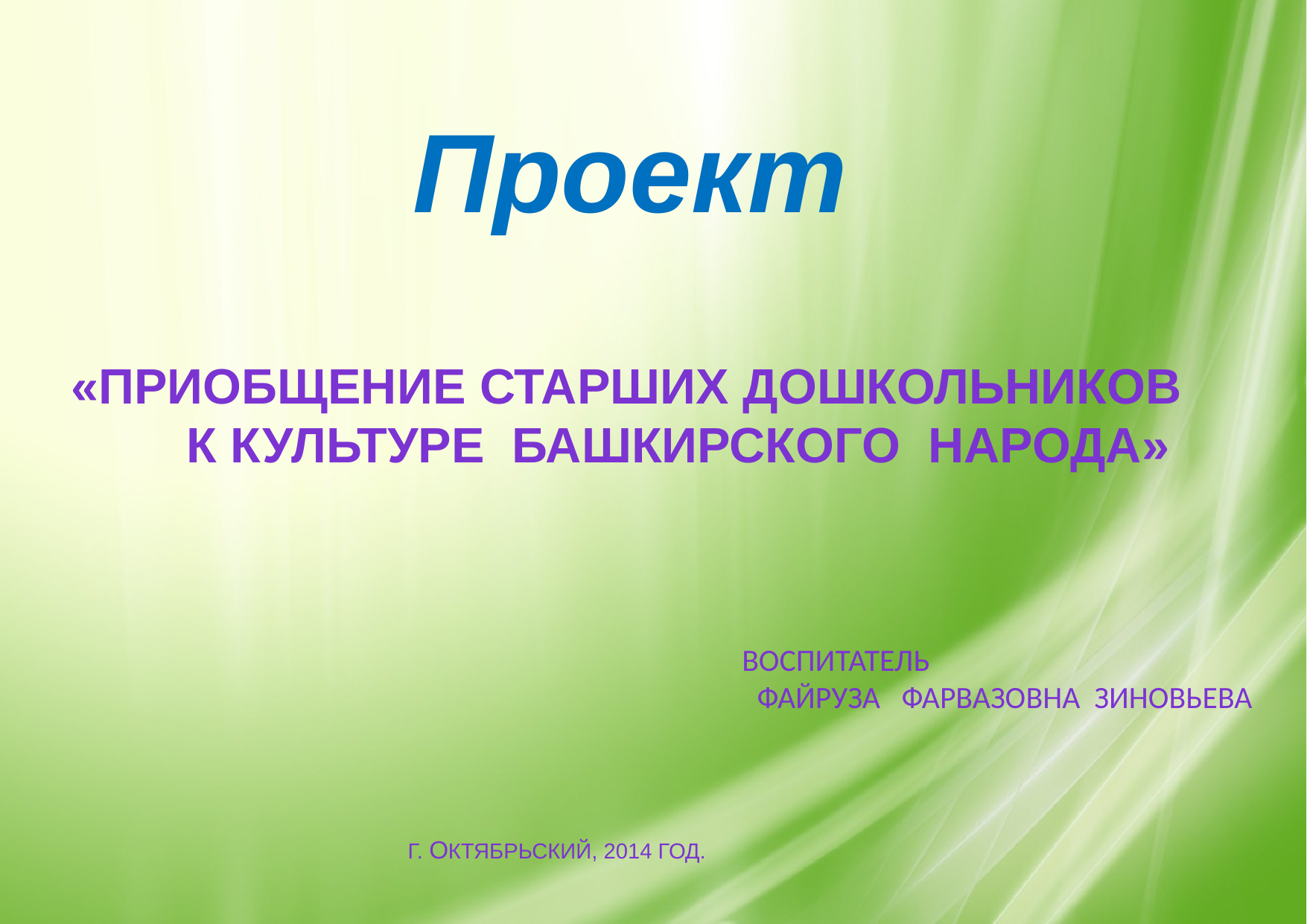

Проект

«приобщение старших дошкольников
      к культуре  башкирского  народа»

                                                                                                          ВОСПИТАТЕЛЬ
                                                                                                 Файруза   ФАРВАЗОВНА  ЗИНОВЬЕВА

                                                 Г. ОКТЯБРЬСКИЙ, 2014 ГОД.